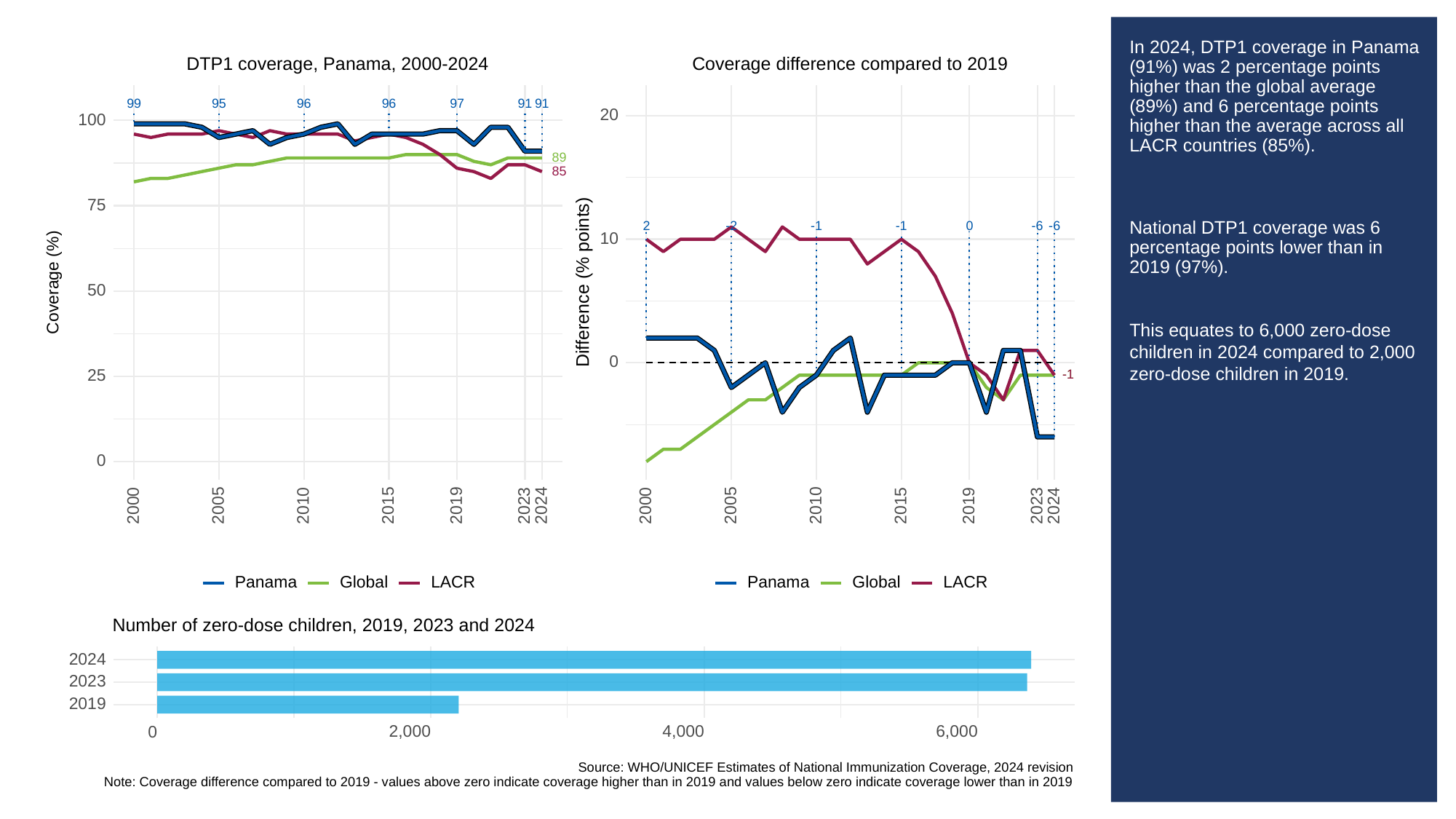

# In 2024, DTP1 coverage in Panama (91%) was 2 percentage points higher than the global average (89%) and 6 percentage points higher than the average across all LACR countries (85%).

National DTP1 coverage was 6 percentage points lower than in 2019 (97%).

This equates to 6,000 zero-dose children in 2024 compared to 2,000 zero-dose children in 2019.

Coverage difference compared to 2019
DTP1 coverage, Panama, 2000-2024

99
95
96
96
97
91
91
20

100

89

85

75

0
-6
-6
2
-2
-1
-1

10

Difference (% points)
Coverage (%)
50

0

25
-1
-1

0

2023
2023
2000
2005
2010
2015
2019
2024
2000
2005
2010
2015
2019
2024
Global
LACR
Global
LACR
Panama
Panama

Number of zero-dose children, 2019, 2023 and 2024

2024

2023

2019

2,000
4,000
6,000
0
Source: WHO/UNICEF Estimates of National Immunization Coverage, 2024 revision
Note: Coverage difference compared to 2019 - values above zero indicate coverage higher than in 2019 and values below zero indicate coverage lower than in 2019